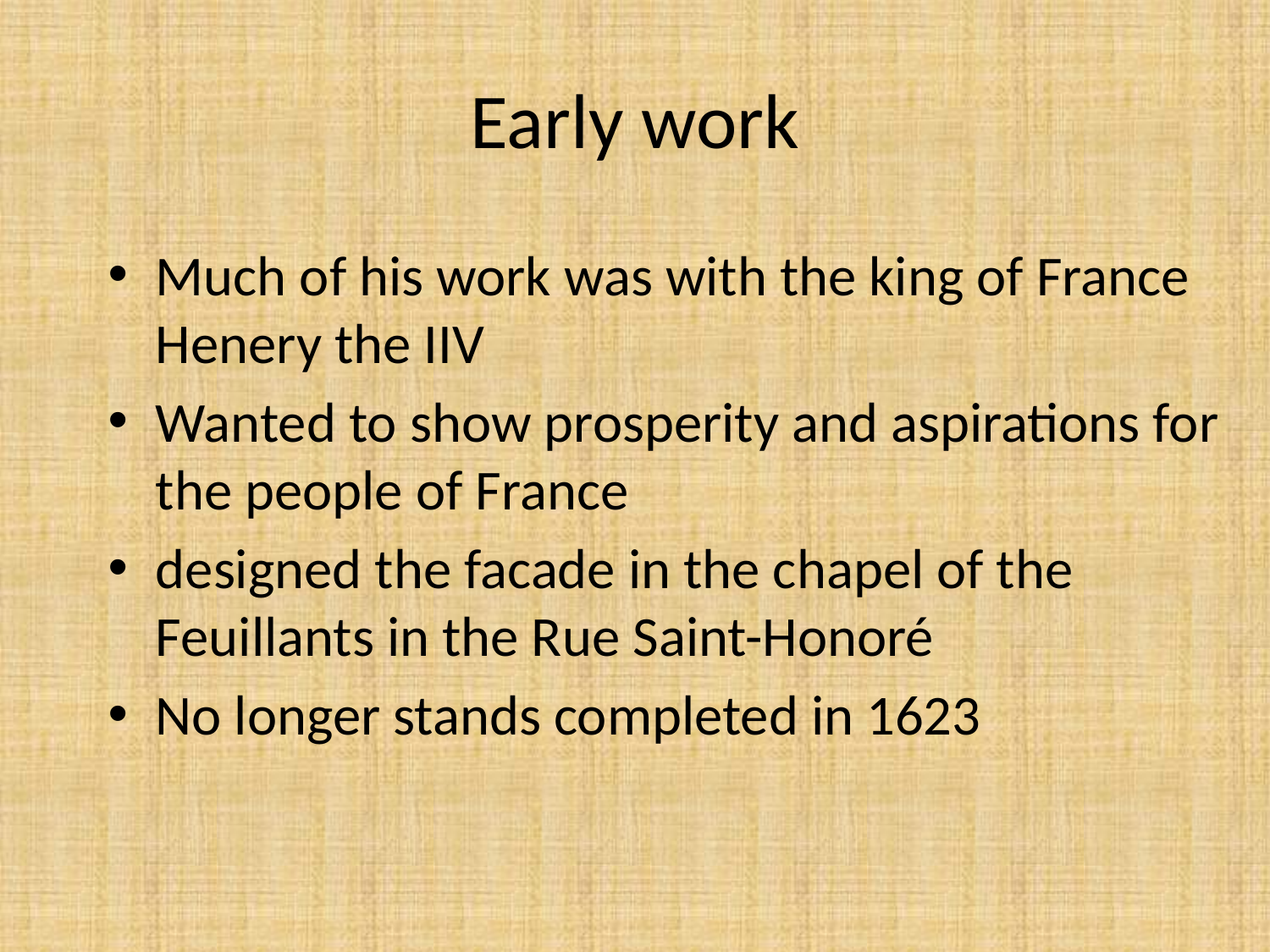

# Early work
Much of his work was with the king of France Henery the IIV
Wanted to show prosperity and aspirations for the people of France
designed the facade in the chapel of the Feuillants in the Rue Saint-Honoré
No longer stands completed in 1623